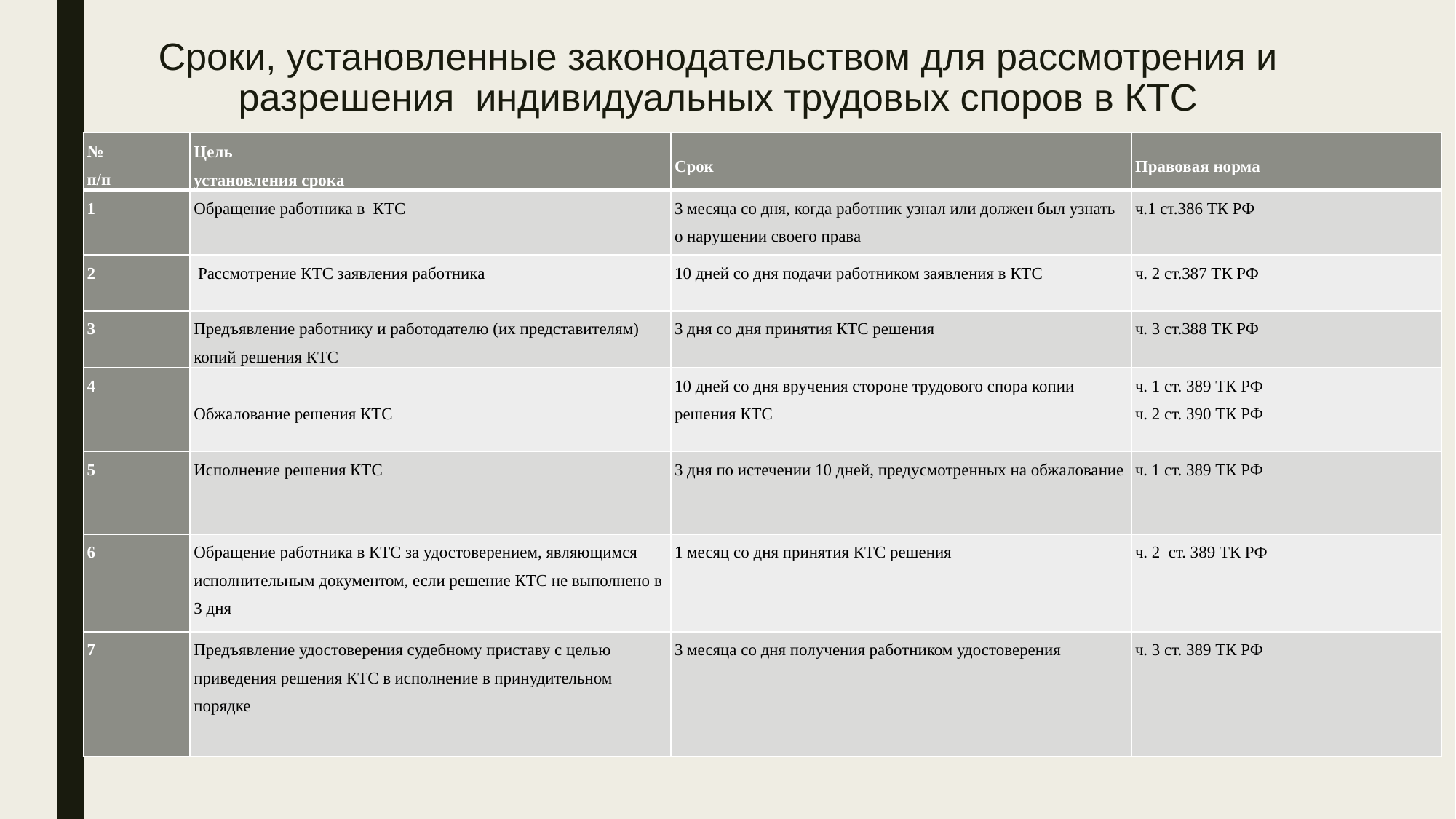

# Сроки, установленные законодательством для рассмотрения и разрешения  индивидуальных трудовых споров в КТС
| № п/п | Цель установления срока | Срок | Правовая норма |
| --- | --- | --- | --- |
| 1 | Обращение работника в  КТС | 3 месяца со дня, когда работник узнал или должен был узнать о нарушении своего права | ч.1 ст.386 ТК РФ |
| 2 | Рассмотрение КТС заявления работника | 10 дней со дня подачи работником заявления в КТС | ч. 2 ст.387 ТК РФ |
| 3 | Предъявление работнику и работодателю (их представителям) копий решения КТС | 3 дня со дня принятия КТС решения | ч. 3 ст.388 ТК РФ |
| 4 | Обжалование решения КТС | 10 дней со дня вручения стороне трудового спора копии решения КТС | ч. 1 ст. 389 ТК РФ ч. 2 ст. 390 ТК РФ |
| 5 | Исполнение решения КТС | 3 дня по истечении 10 дней, предусмотренных на обжалование | ч. 1 ст. 389 ТК РФ |
| 6 | Обращение работника в КТС за удостоверением, являющимся  исполнительным документом, если решение КТС не выполнено в 3 дня | 1 месяц со дня принятия КТС решения | ч. 2 ст. 389 ТК РФ |
| 7 | Предъявление удостоверения судебному приставу с целью приведения решения КТС в исполнение в принудительном порядке | 3 месяца со дня получения работником удостоверения | ч. 3 ст. 389 ТК РФ |